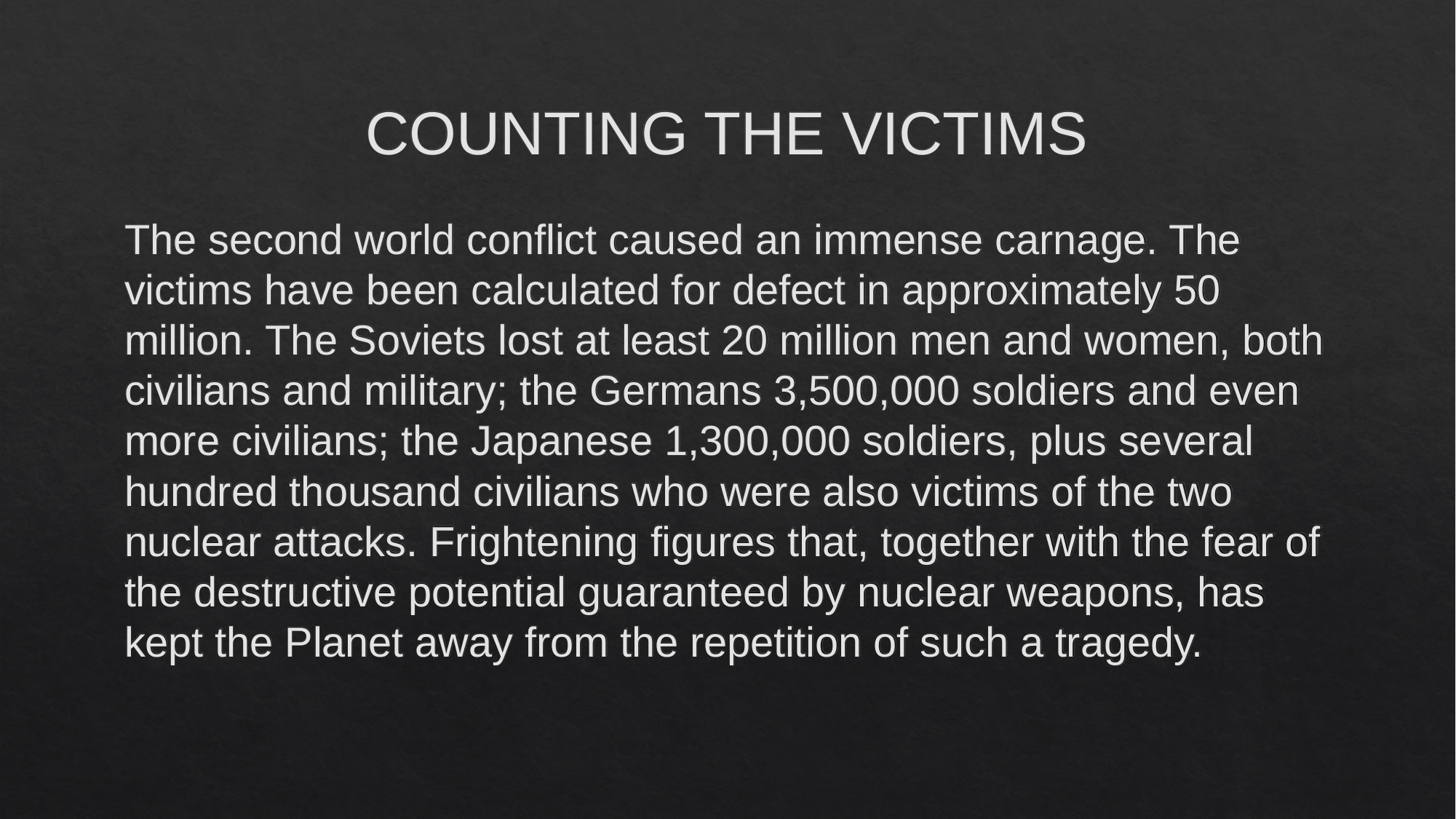

COUNTING THE VICTIMS
The second world conflict caused an immense carnage. The victims have been calculated for defect in approximately 50 million. The Soviets lost at least 20 million men and women, both civilians and military; the Germans 3,500,000 soldiers and even more civilians; the Japanese 1,300,000 soldiers, plus several hundred thousand civilians who were also victims of the two nuclear attacks. Frightening figures that, together with the fear of the destructive potential guaranteed by nuclear weapons, has kept the Planet away from the repetition of such a tragedy.